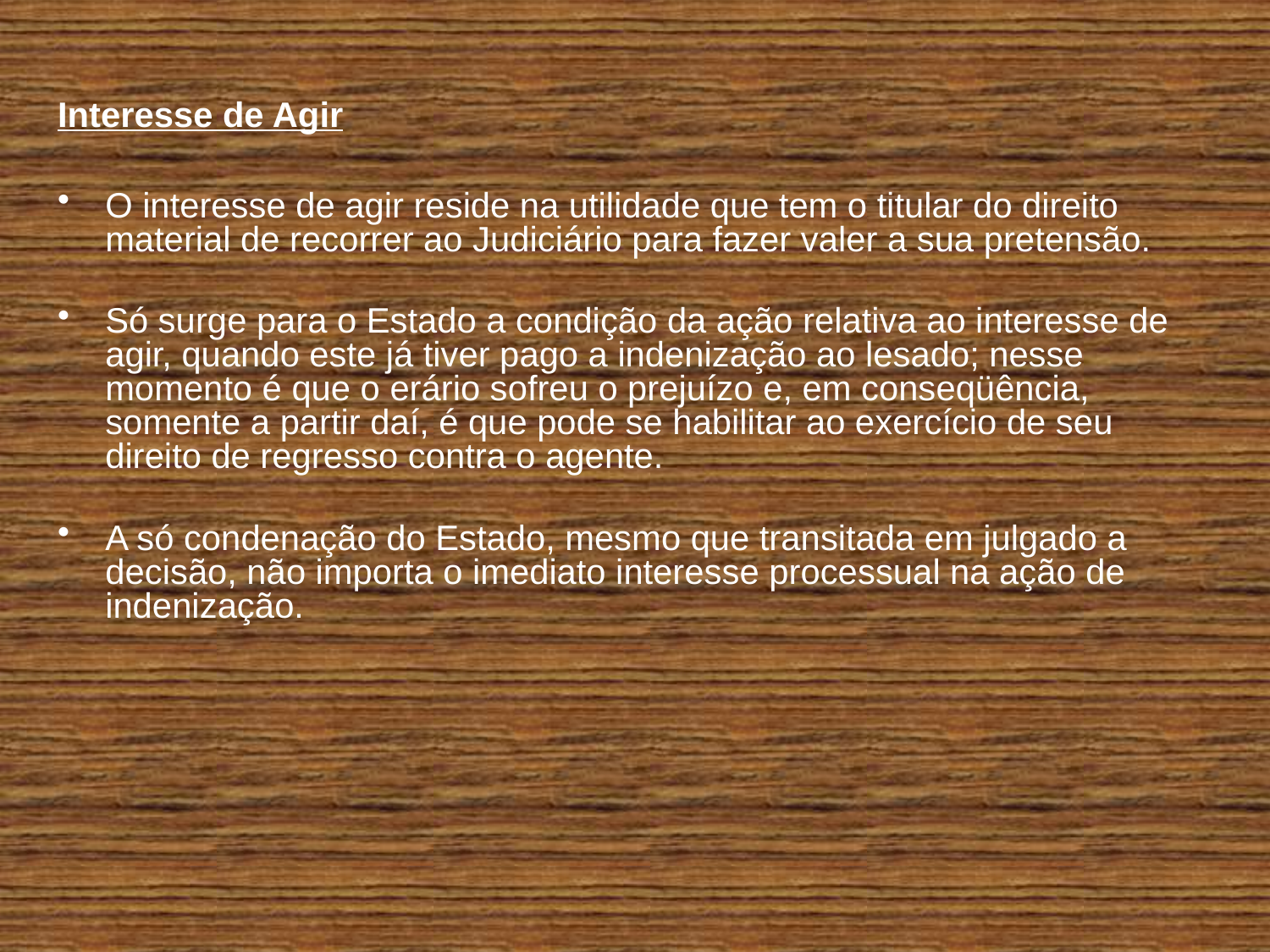

Interesse de Agir

O interesse de agir reside na utilidade que tem o titular do direito material de recorrer ao Judiciário para fazer valer a sua pretensão.

Só surge para o Estado a condição da ação relativa ao interesse de agir, quando este já tiver pago a indenização ao lesado; nesse momento é que o erário sofreu o prejuízo e, em conseqüência, somente a partir daí, é que pode se habilitar ao exercício de seu direito de regresso contra o agente.

A só condenação do Estado, mesmo que transitada em julgado a decisão, não importa o imediato interesse processual na ação de indenização.